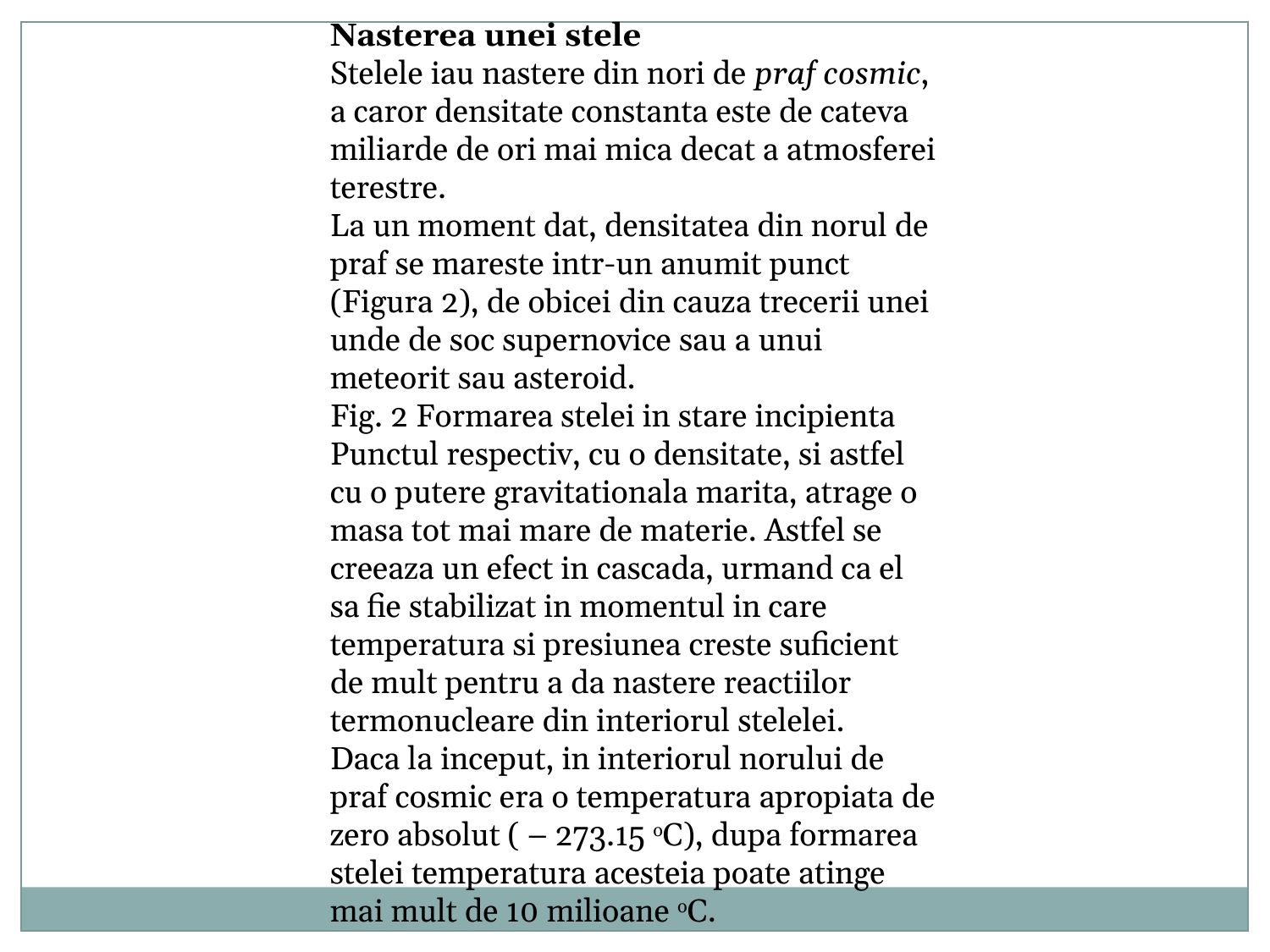

Nasterea unei stele
Stelele iau nastere din nori de praf cosmic, a caror densitate constanta este de cateva miliarde de ori mai mica decat a atmosferei terestre.
La un moment dat, densitatea din norul de praf se mareste intr-un anumit punct (Figura 2), de obicei din cauza trecerii unei unde de soc supernovice sau a unui meteorit sau asteroid.
Fig. 2 Formarea stelei in stare incipienta
Punctul respectiv, cu o densitate, si astfel cu o putere gravitationala marita, atrage o masa tot mai mare de materie. Astfel se creeaza un efect in cascada, urmand ca el sa fie stabilizat in momentul in care temperatura si presiunea creste suficient de mult pentru a da nastere reactiilor termonucleare din interiorul stelelei.
Daca la inceput, in interiorul norului de praf cosmic era o temperatura apropiata de zero absolut ( – 273.15 oC), dupa formarea stelei temperatura acesteia poate atinge mai mult de 10 milioane oC.